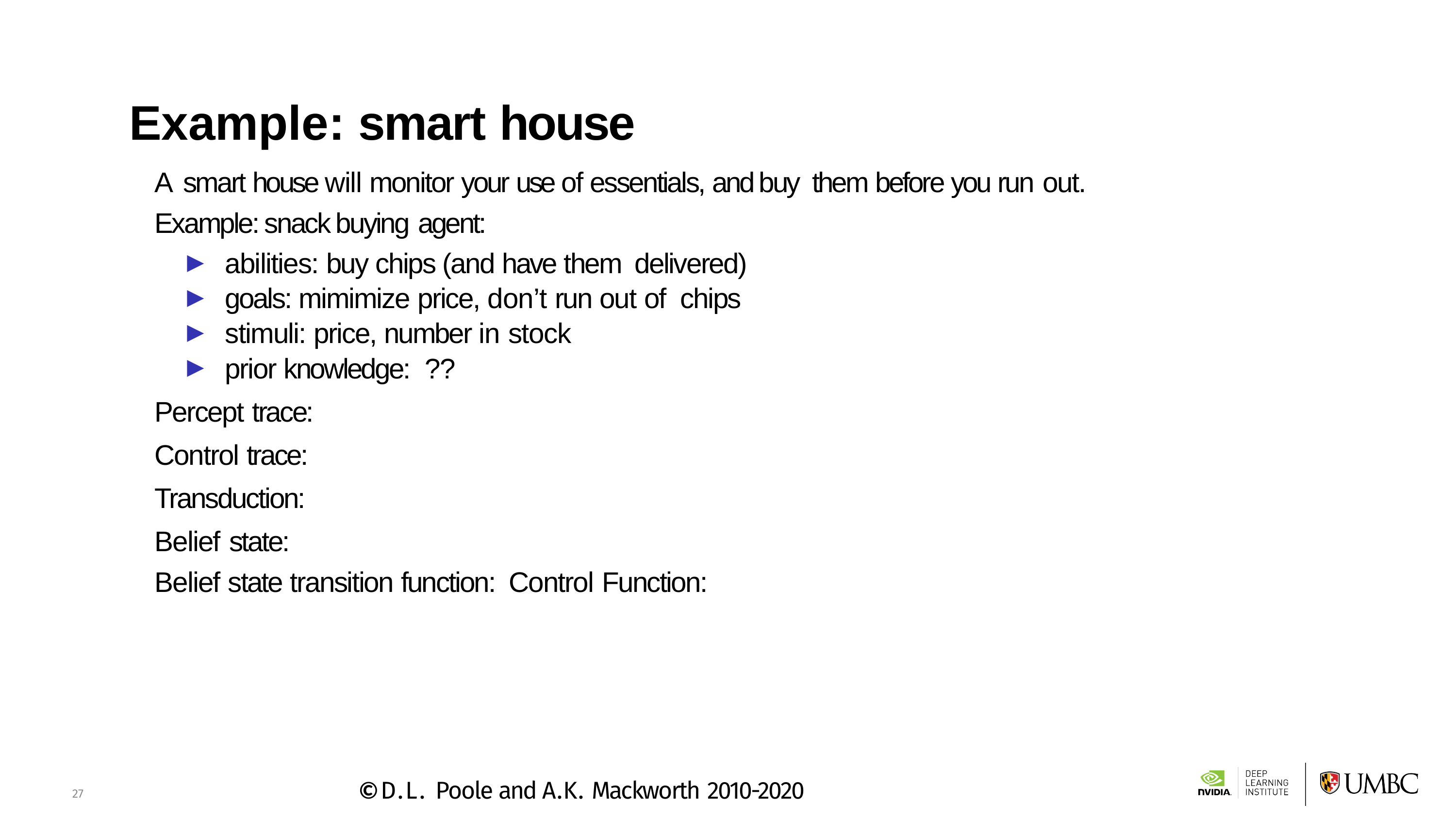

# Example: smart house
A smart house will monitor your use of essentials, and buy  them before you run out.
Example: snack buying agent:
abilities: buy chips (and have them delivered)
goals: mimimize price, don’t run out of chips
stimuli: price, number in stock
prior knowledge: ??
Percept trace:
Control trace:
Transduction:
Belief state:
Belief state transition function:  Control Function:
©D.L. Poole and A.K. Mackworth 2010-2020